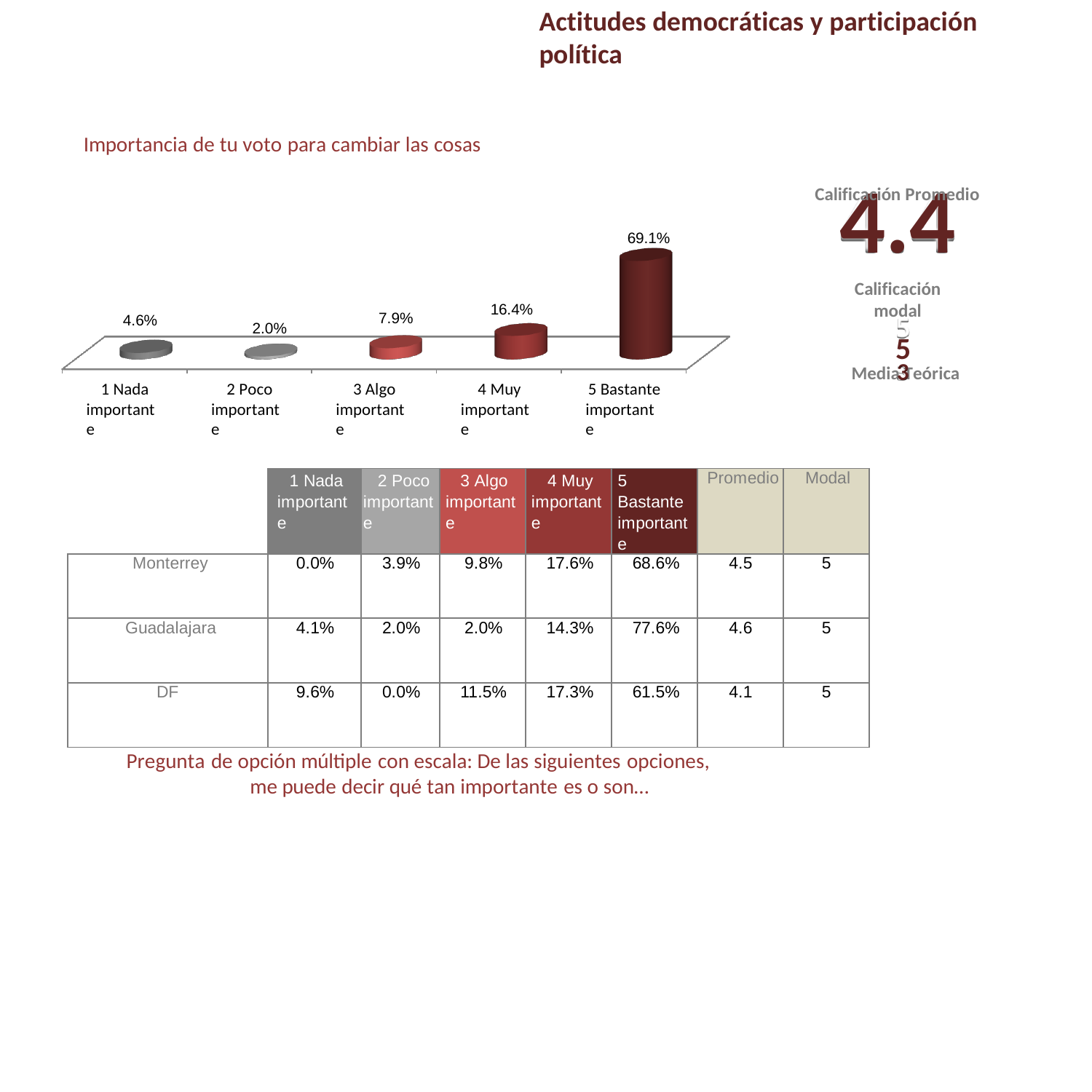

Actitudes democráticas y participación política

Importancia de tu voto para cambiar las cosas

Calificación Promedio

4.4
Calificación modal

5
Media Teórica

69.1%
16.4%

7.9%
4.6%
2.0%

3

1 Nada importante
2 Poco importante
3 Algo importante
4 Muy importante
5 Bastante importante
|  | 1 Nada importante | 2 Poco importante | 3 Algo importante | 4 Muy importante | 5 Bastante importante | Promedio | Modal |
| --- | --- | --- | --- | --- | --- | --- | --- |
| Monterrey | 0.0% | 3.9% | 9.8% | 17.6% | 68.6% | 4.5 | 5 |
| Guadalajara | 4.1% | 2.0% | 2.0% | 14.3% | 77.6% | 4.6 | 5 |
| DF | 9.6% | 0.0% | 11.5% | 17.3% | 61.5% | 4.1 | 5 |

Pregunta de opción múltiple con escala: De las siguientes opciones, me puede decir qué tan importante es o son…